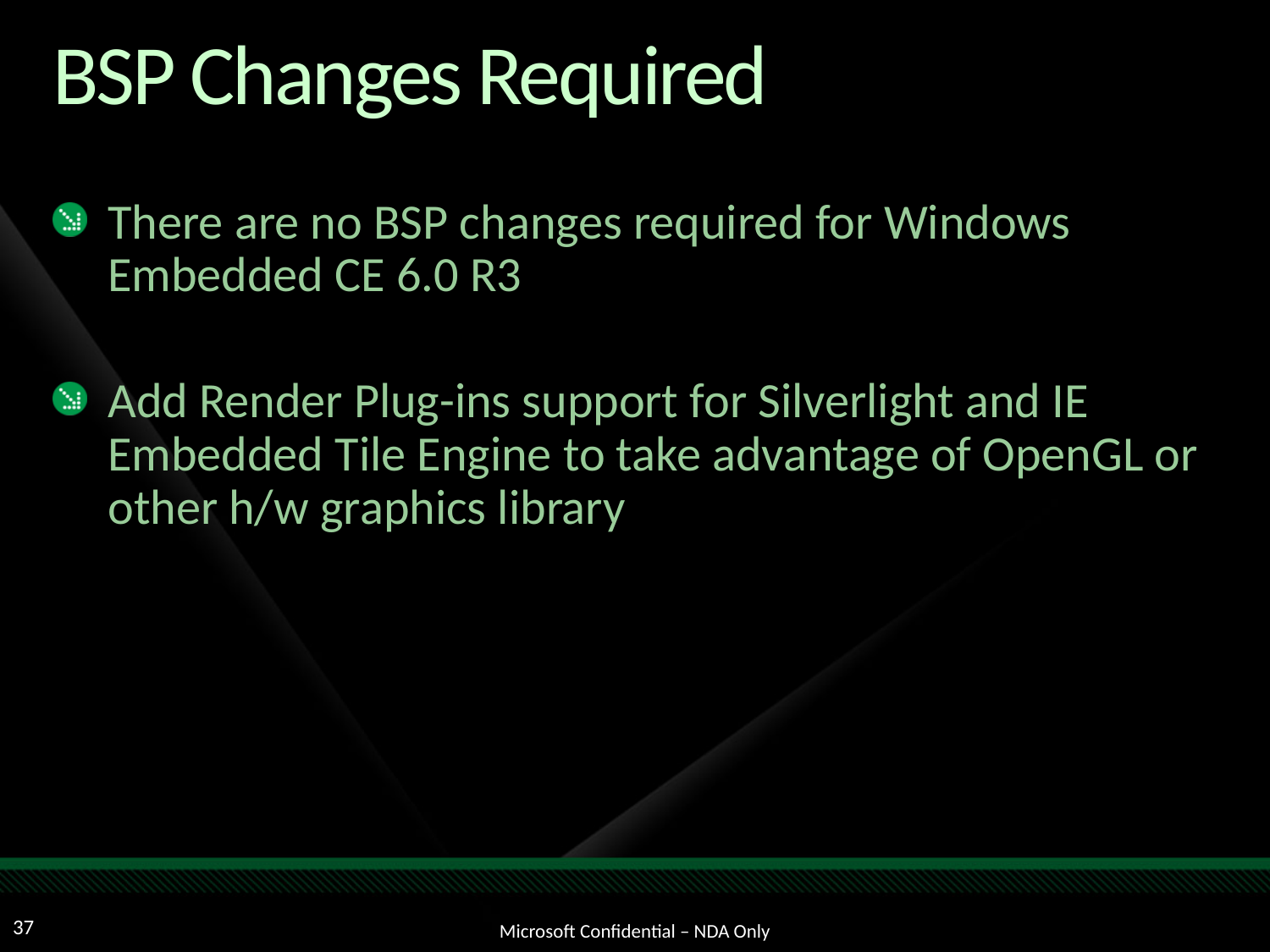

# BSP Changes Required
There are no BSP changes required for Windows Embedded CE 6.0 R3

Add Render Plug-ins support for Silverlight and IE Embedded Tile Engine to take advantage of OpenGL or other h/w graphics library

37
Microsoft Confidential – NDA Only